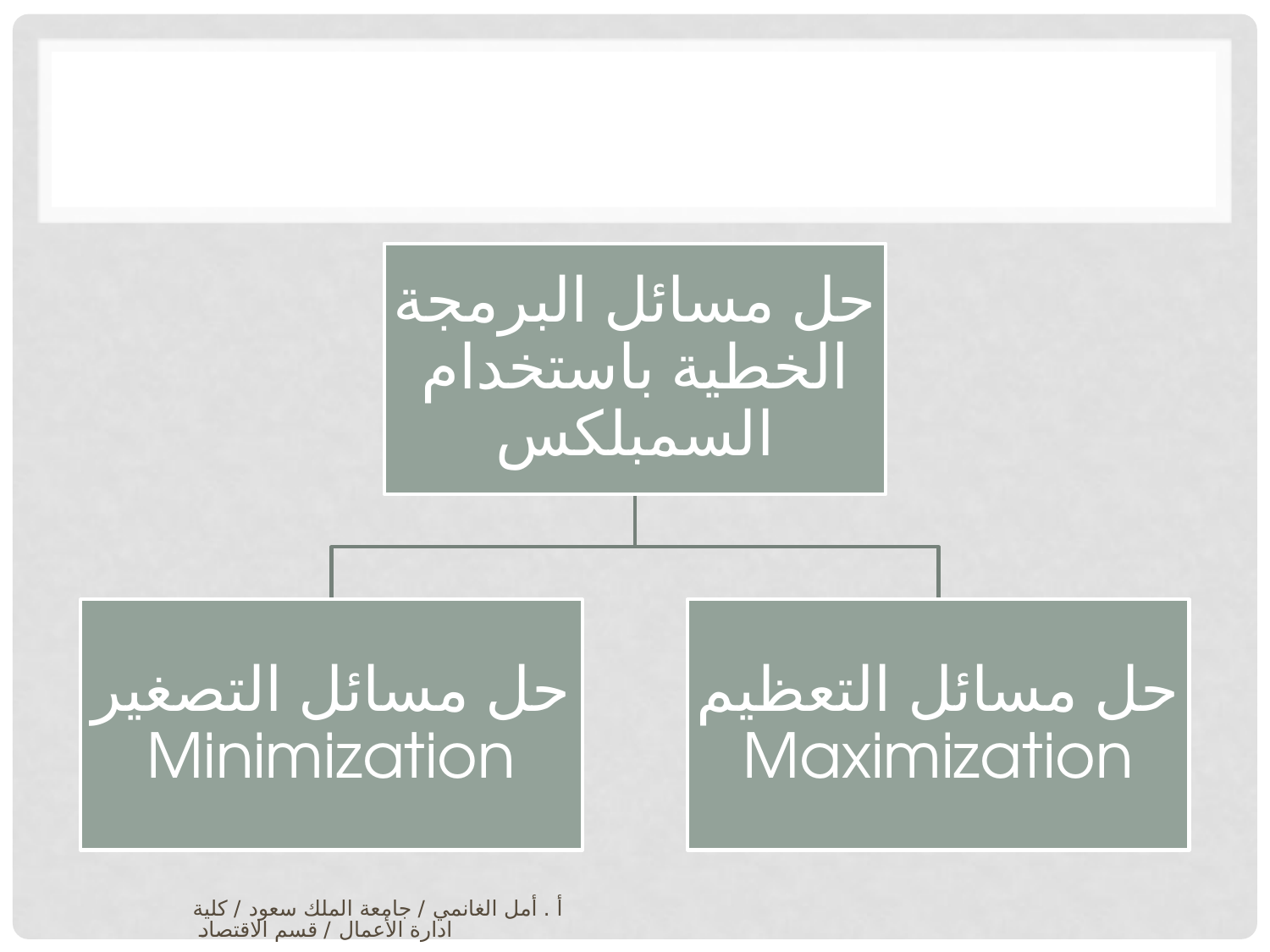

#
حل مسائل البرمجة الخطية باستخدام السمبلكس
حل مسائل التصغير Minimization
حل مسائل التعظيم Maximization
أ . أمل الغانمي / جامعة الملك سعود / كلية ادارة الأعمال / قسم الاقتصاد